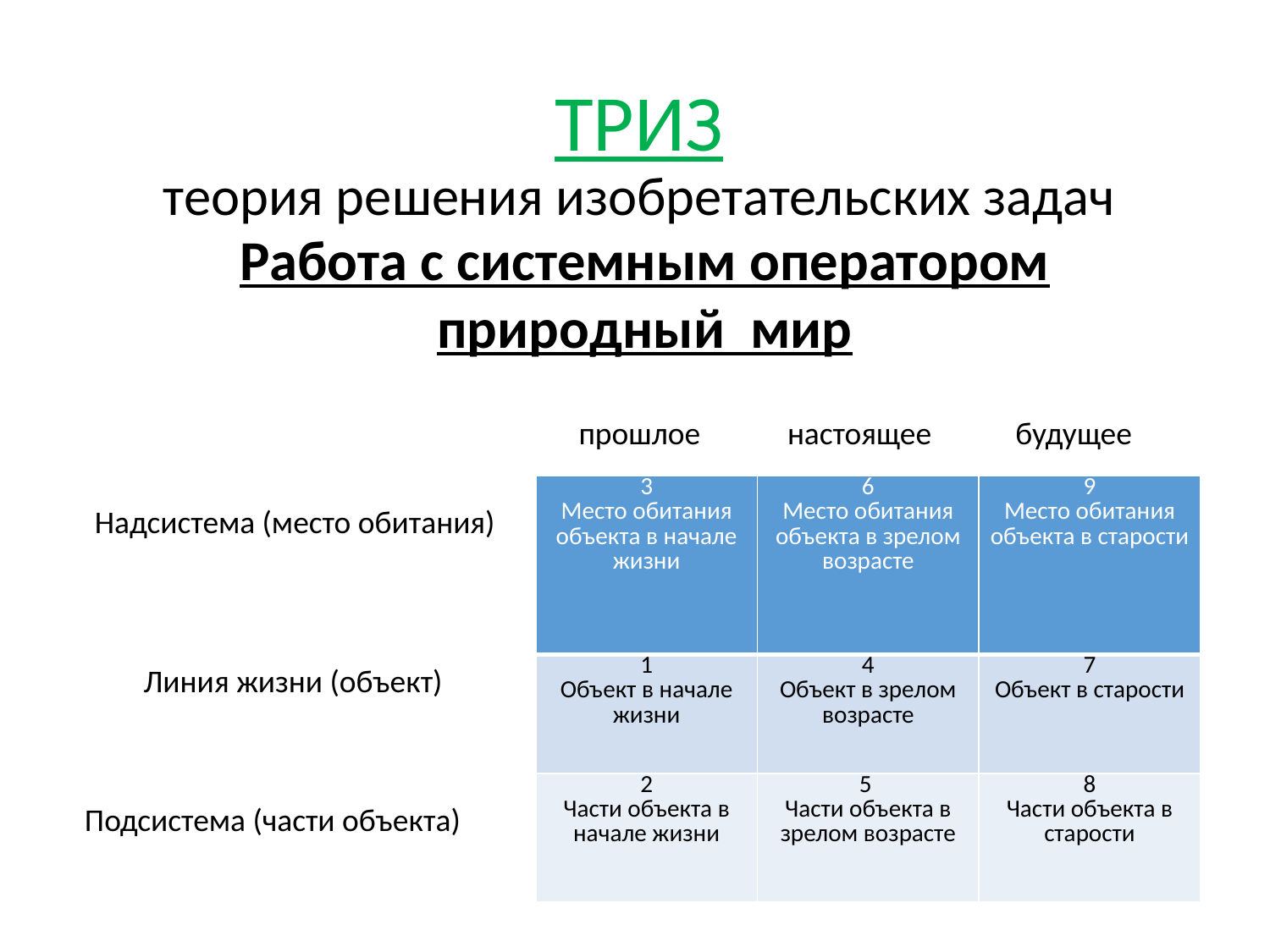

# ТРИЗ теория решения изобретательских задач
Работа с системным оператором
природный  мир
прошлое
настоящее
будущее
| 3 Место обитания объекта в начале жизни | 6 Место обитания объекта в зрелом возрасте | 9 Место обитания объекта в старости |
| --- | --- | --- |
| 1 Объект в начале жизни | 4 Объект в зрелом возрасте | 7 Объект в старости |
| 2 Части объекта в начале жизни | 5 Части объекта в зрелом возрасте | 8 Части объекта в старости |
Надсистема (место обитания)
Линия жизни (объект)
Подсистема (части объекта)